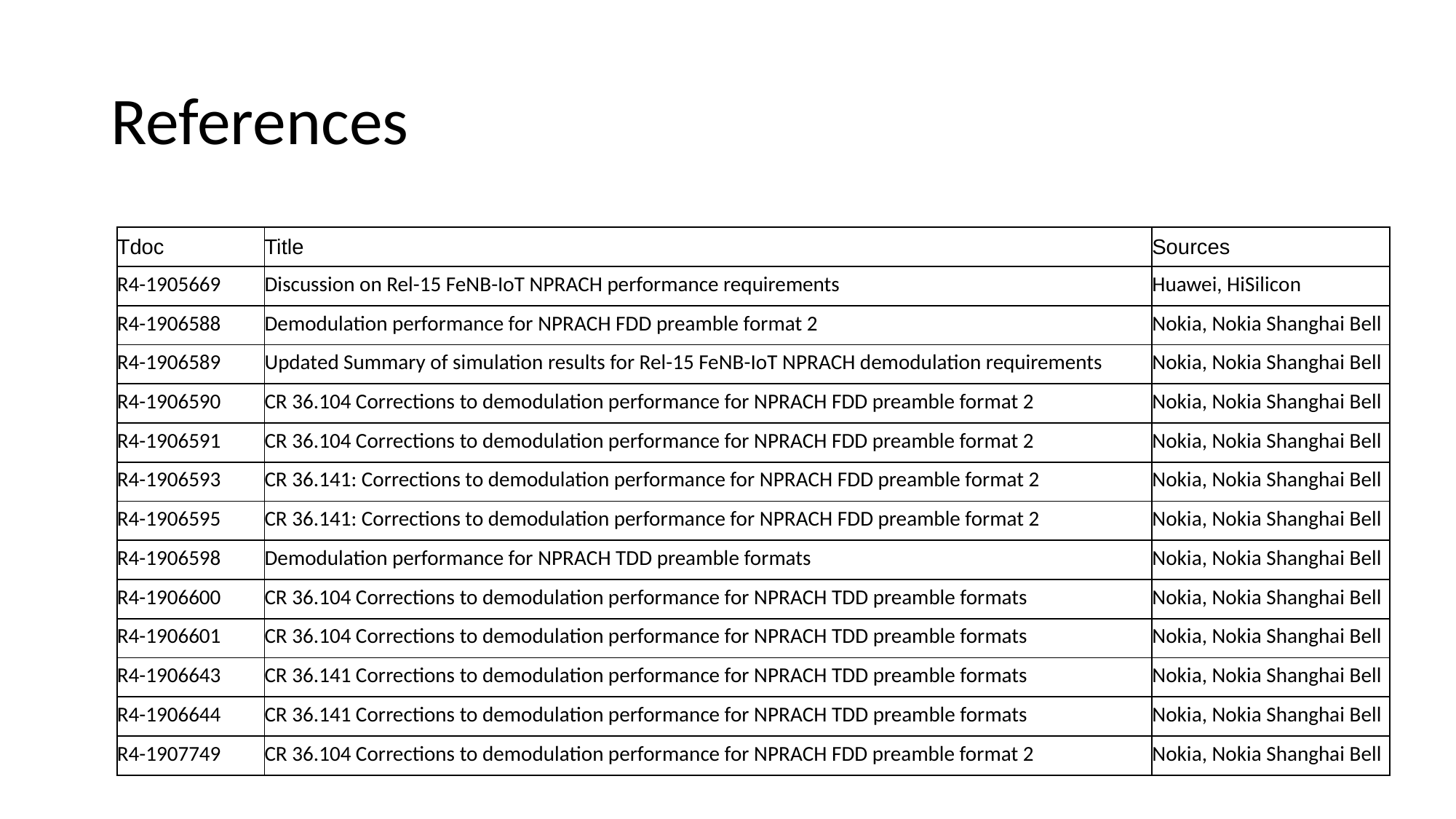

# References
| Tdoc | Title | Sources |
| --- | --- | --- |
| R4-1905669 | Discussion on Rel-15 FeNB-IoT NPRACH performance requirements | Huawei, HiSilicon |
| R4-1906588 | Demodulation performance for NPRACH FDD preamble format 2 | Nokia, Nokia Shanghai Bell |
| R4-1906589 | Updated Summary of simulation results for Rel-15 FeNB-IoT NPRACH demodulation requirements | Nokia, Nokia Shanghai Bell |
| R4-1906590 | CR 36.104 Corrections to demodulation performance for NPRACH FDD preamble format 2 | Nokia, Nokia Shanghai Bell |
| R4-1906591 | CR 36.104 Corrections to demodulation performance for NPRACH FDD preamble format 2 | Nokia, Nokia Shanghai Bell |
| R4-1906593 | CR 36.141: Corrections to demodulation performance for NPRACH FDD preamble format 2 | Nokia, Nokia Shanghai Bell |
| R4-1906595 | CR 36.141: Corrections to demodulation performance for NPRACH FDD preamble format 2 | Nokia, Nokia Shanghai Bell |
| R4-1906598 | Demodulation performance for NPRACH TDD preamble formats | Nokia, Nokia Shanghai Bell |
| R4-1906600 | CR 36.104 Corrections to demodulation performance for NPRACH TDD preamble formats | Nokia, Nokia Shanghai Bell |
| R4-1906601 | CR 36.104 Corrections to demodulation performance for NPRACH TDD preamble formats | Nokia, Nokia Shanghai Bell |
| R4-1906643 | CR 36.141 Corrections to demodulation performance for NPRACH TDD preamble formats | Nokia, Nokia Shanghai Bell |
| R4-1906644 | CR 36.141 Corrections to demodulation performance for NPRACH TDD preamble formats | Nokia, Nokia Shanghai Bell |
| R4-1907749 | CR 36.104 Corrections to demodulation performance for NPRACH FDD preamble format 2 | Nokia, Nokia Shanghai Bell |